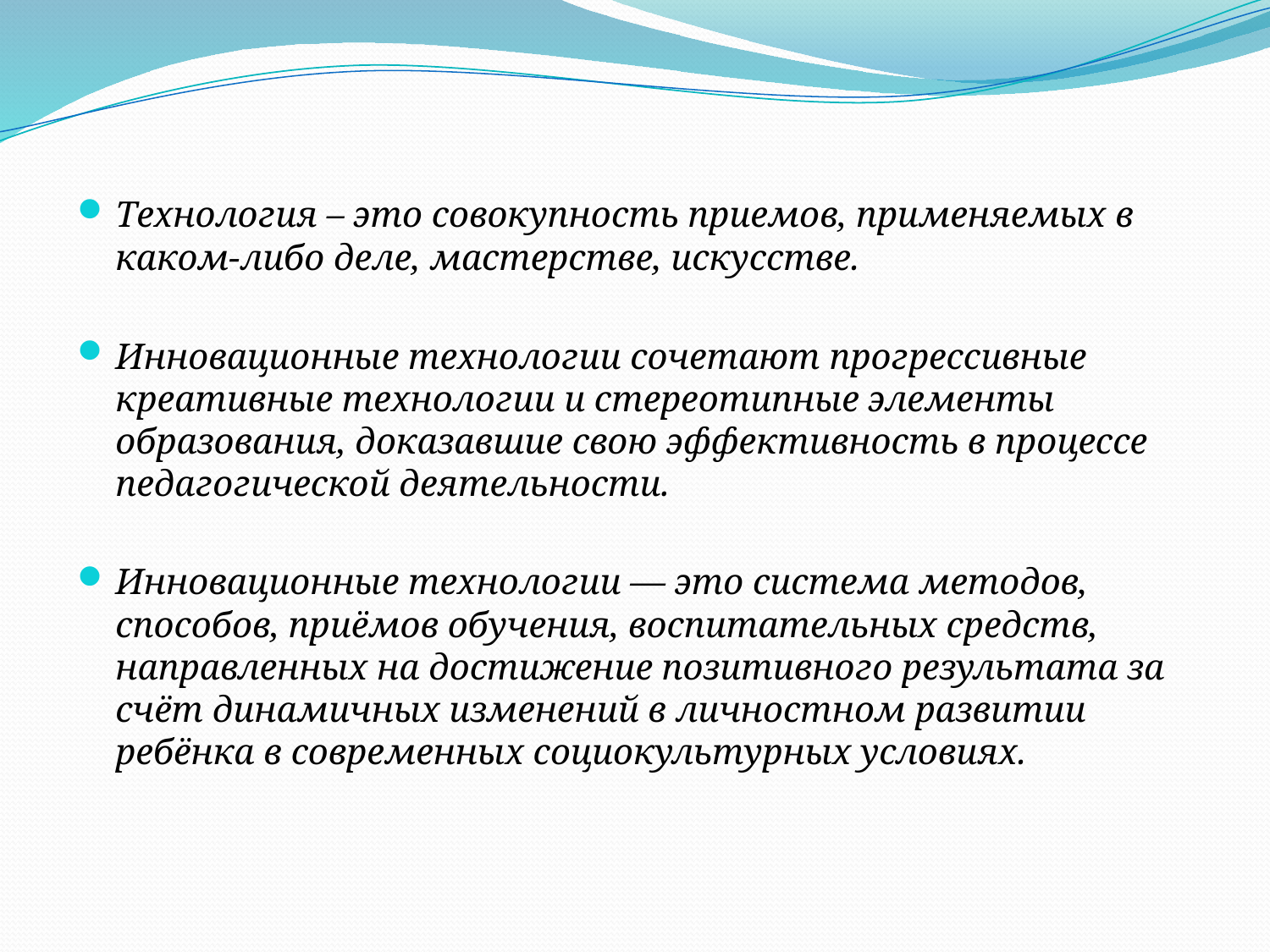

Технология – это совокупность приемов, применяемых в каком-либо деле, мастерстве, искусстве.

Инновационные технологии сочетают прогрессивные креативные технологии и стереотипные элементы образования, доказавшие свою эффективность в процессе педагогической деятельности.

Инновационные технологии — это система методов, способов, приёмов обучения, воспитательных средств, направленных на достижение позитивного результата за счёт динамичных изменений в личностном развитии ребёнка в современных социокультурных условиях.